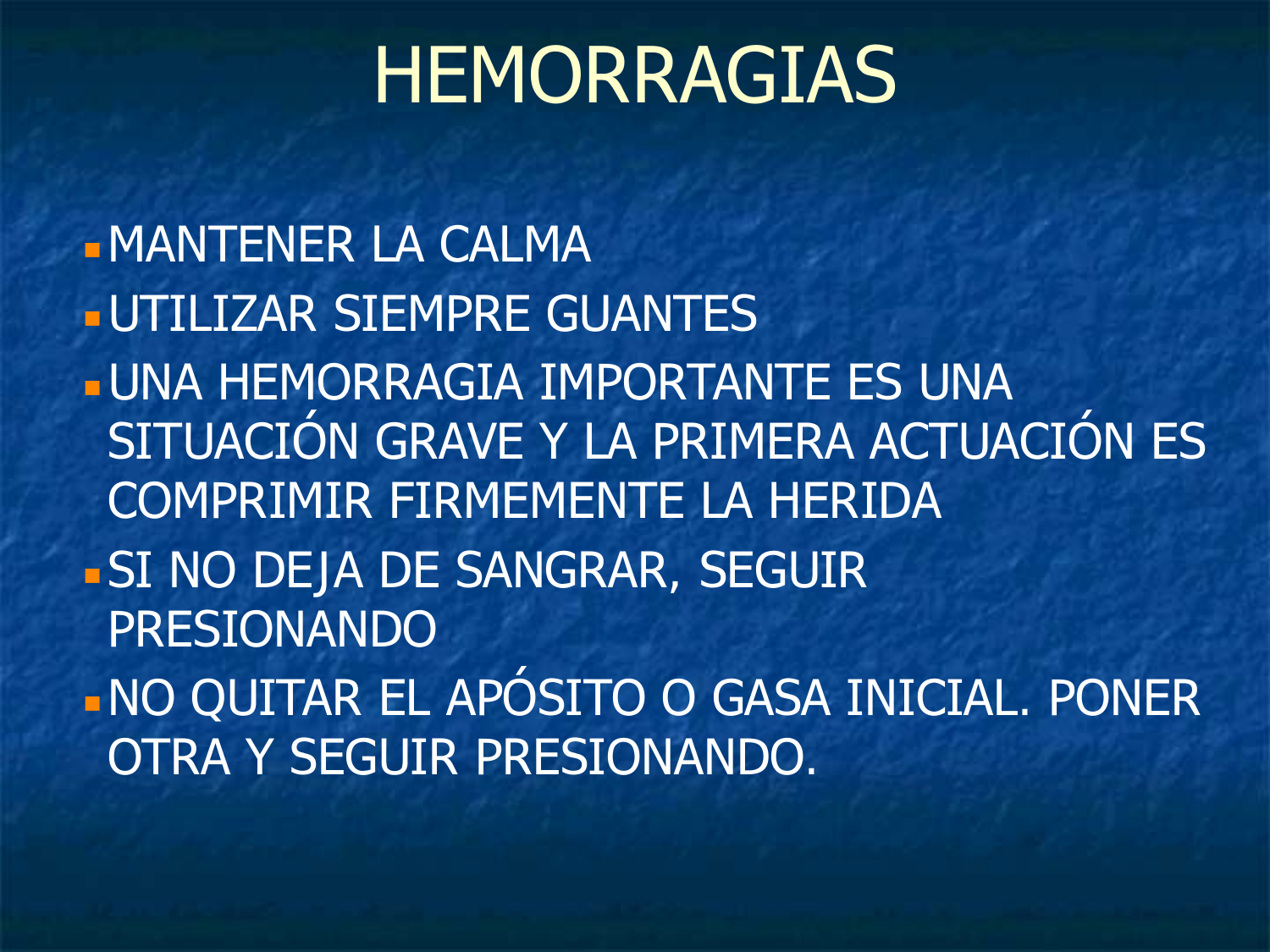

# HEMORRAGIAS
MANTENER LA CALMA
UTILIZAR SIEMPRE GUANTES
UNA HEMORRAGIA IMPORTANTE ES UNA SITUACIÓN GRAVE Y LA PRIMERA ACTUACIÓN ES COMPRIMIR FIRMEMENTE LA HERIDA
SI NO DEJA DE SANGRAR, SEGUIR PRESIONANDO
NO QUITAR EL APÓSITO O GASA INICIAL. PONER OTRA Y SEGUIR PRESIONANDO.